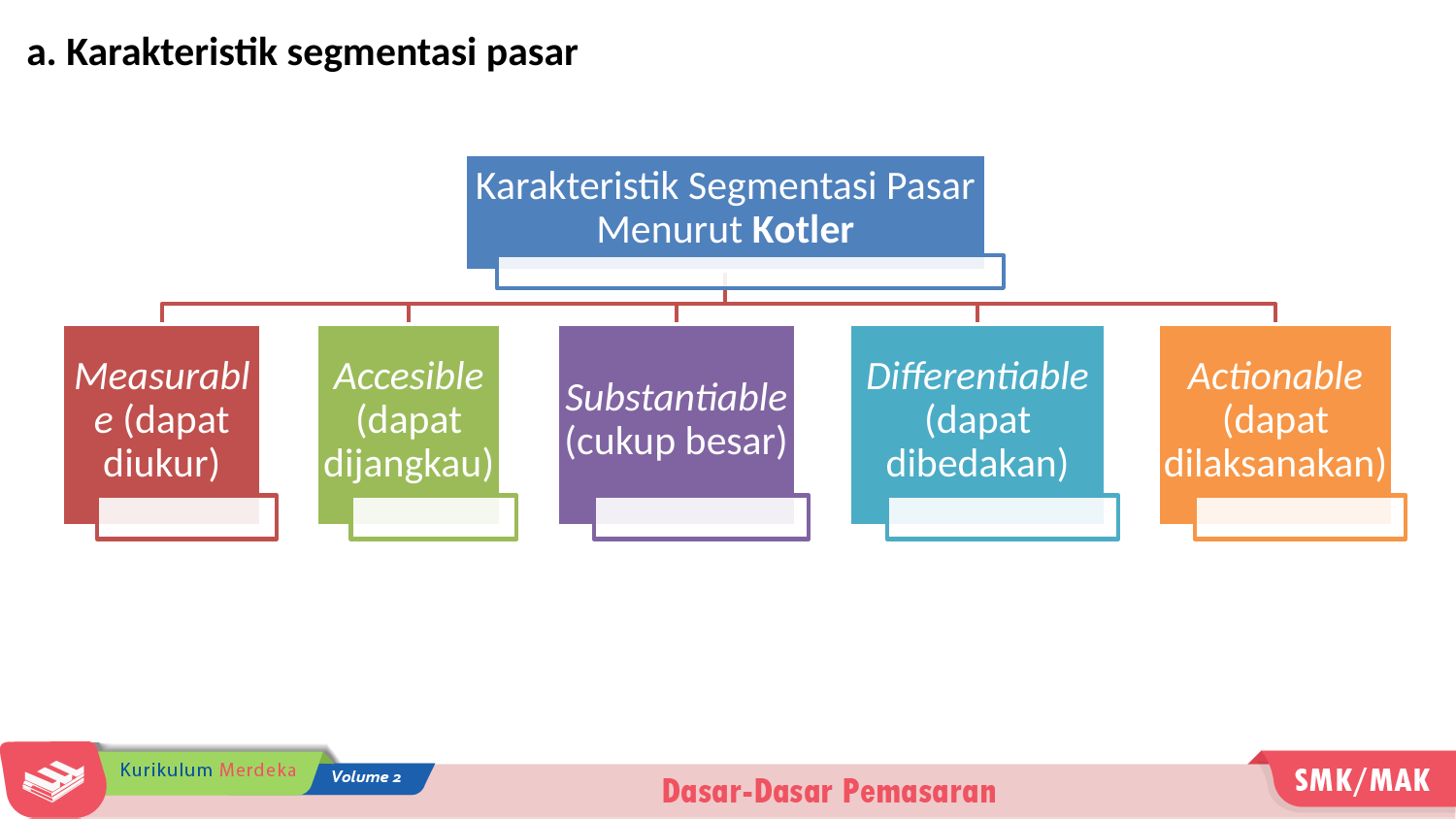

Karakteristik Segmentasi Pasar Menurut Kotler

Measurable (dapat diukur)

Accesible (dapat dijangkau)

Substantiable (cukup besar)

Differentiable (dapat dibedakan)

Actionable (dapat dilaksanakan)

a. Karakteristik segmentasi pasar